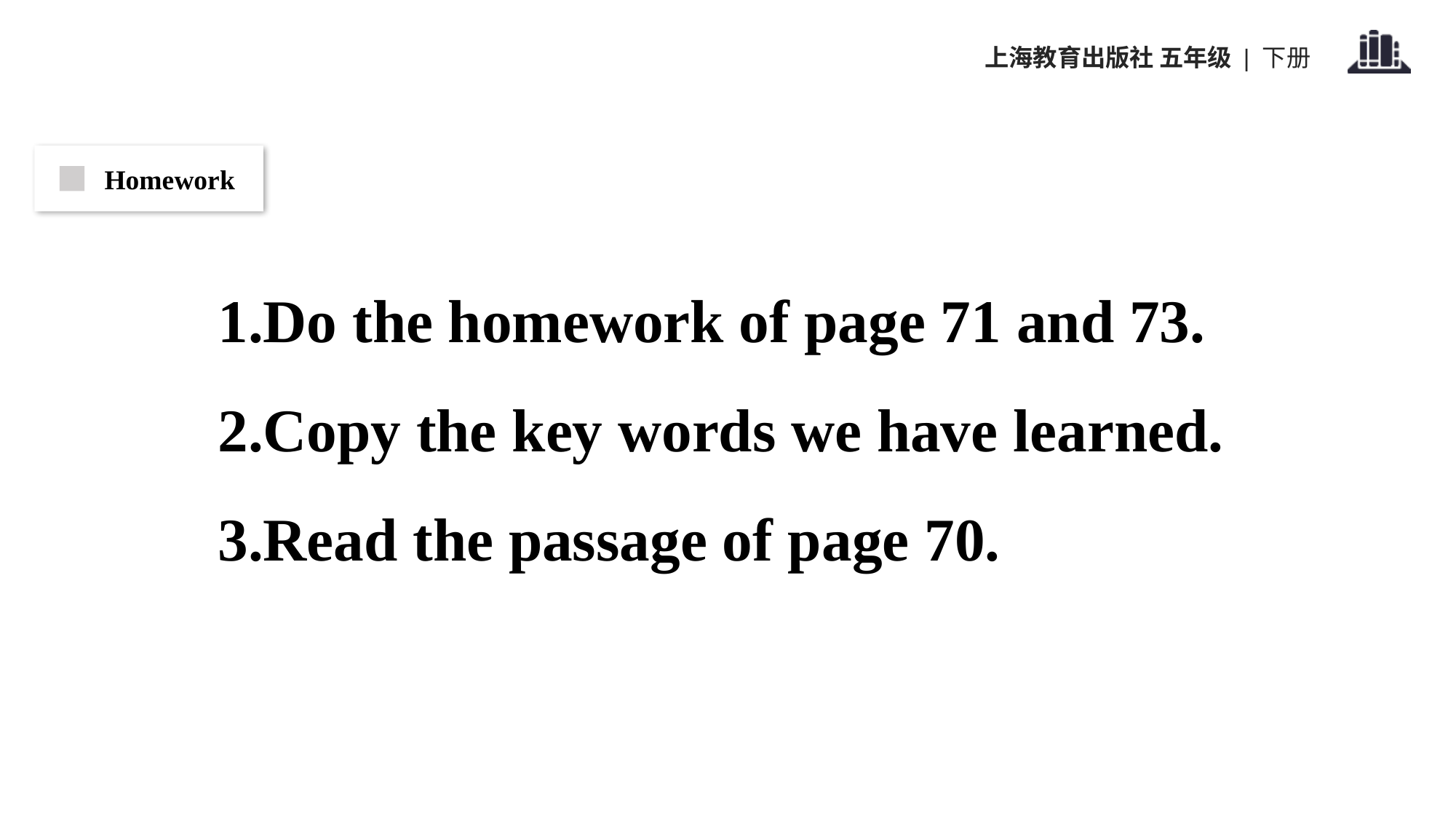

Homework

1.Do the homework of page 71 and 73.
2.Copy the key words we have learned.
3.Read the passage of page 70.